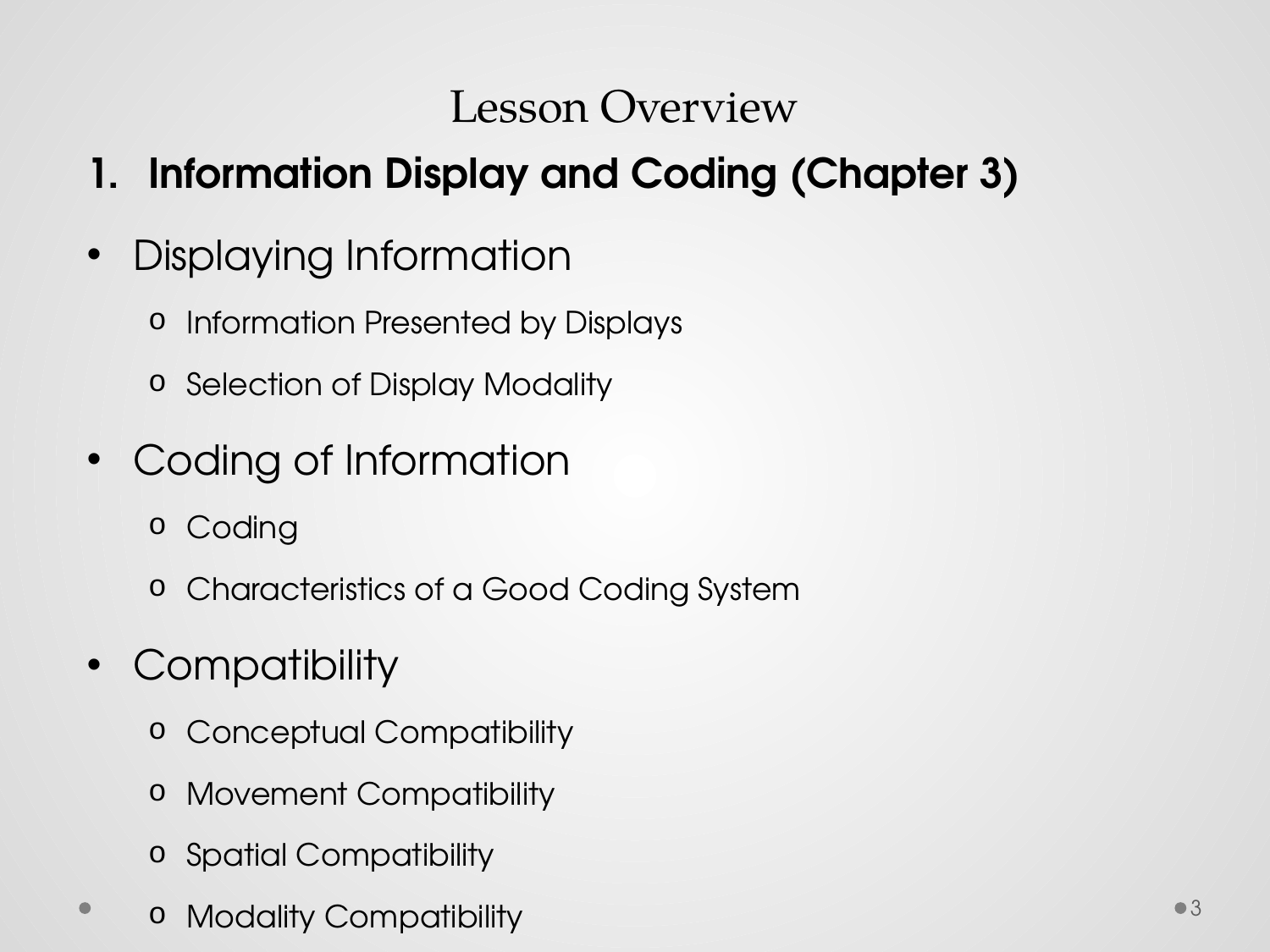

# Lesson Overview

Information Display and Coding (Chapter 3)
Displaying Information
Information Presented by Displays
Selection of Display Modality
Coding of Information
Coding
Characteristics of a Good Coding System
Compatibility
Conceptual Compatibility
Movement Compatibility
Spatial Compatibility
Modality Compatibility
3